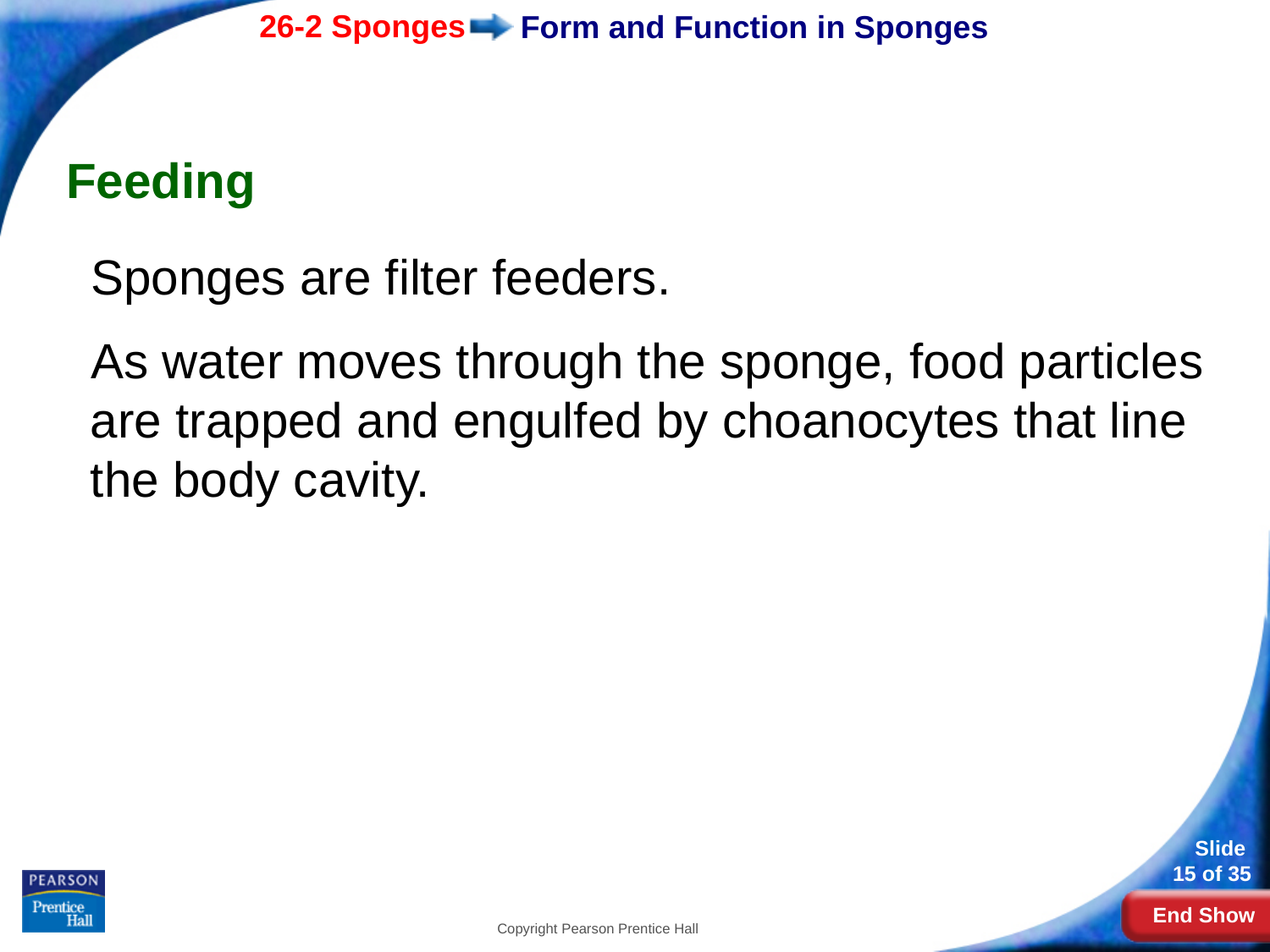

# Form and Function in Sponges
Feeding
Sponges are filter feeders.
As water moves through the sponge, food particles are trapped and engulfed by choanocytes that line the body cavity.
Copyright Pearson Prentice Hall